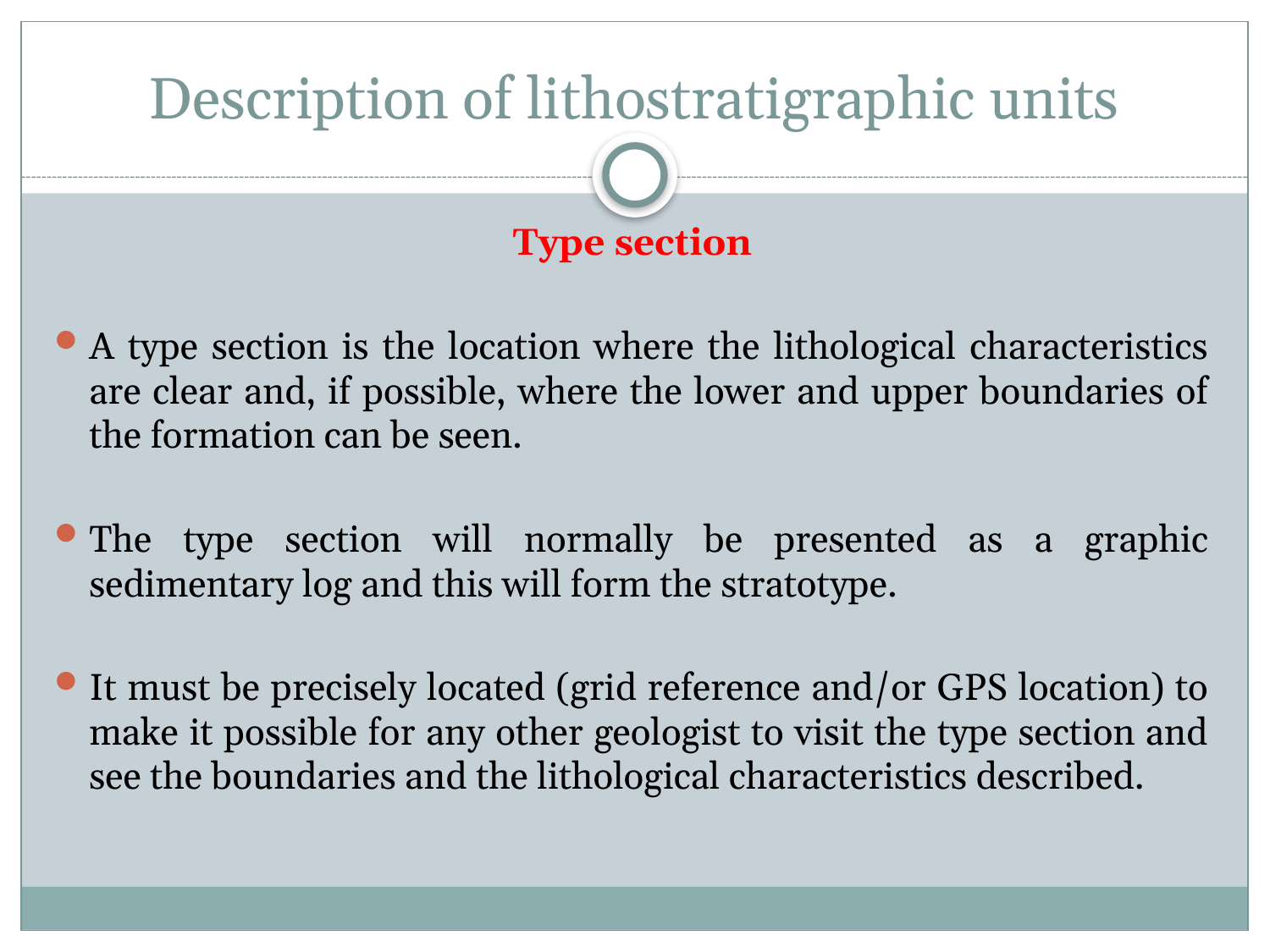

# Description of lithostratigraphic units
Type section

A type section is the location where the lithological characteristics are clear and, if possible, where the lower and upper boundaries of the formation can be seen.

The type section will normally be presented as a graphic sedimentary log and this will form the stratotype.

It must be precisely located (grid reference and/or GPS location) to make it possible for any other geologist to visit the type section and see the boundaries and the lithological characteristics described.